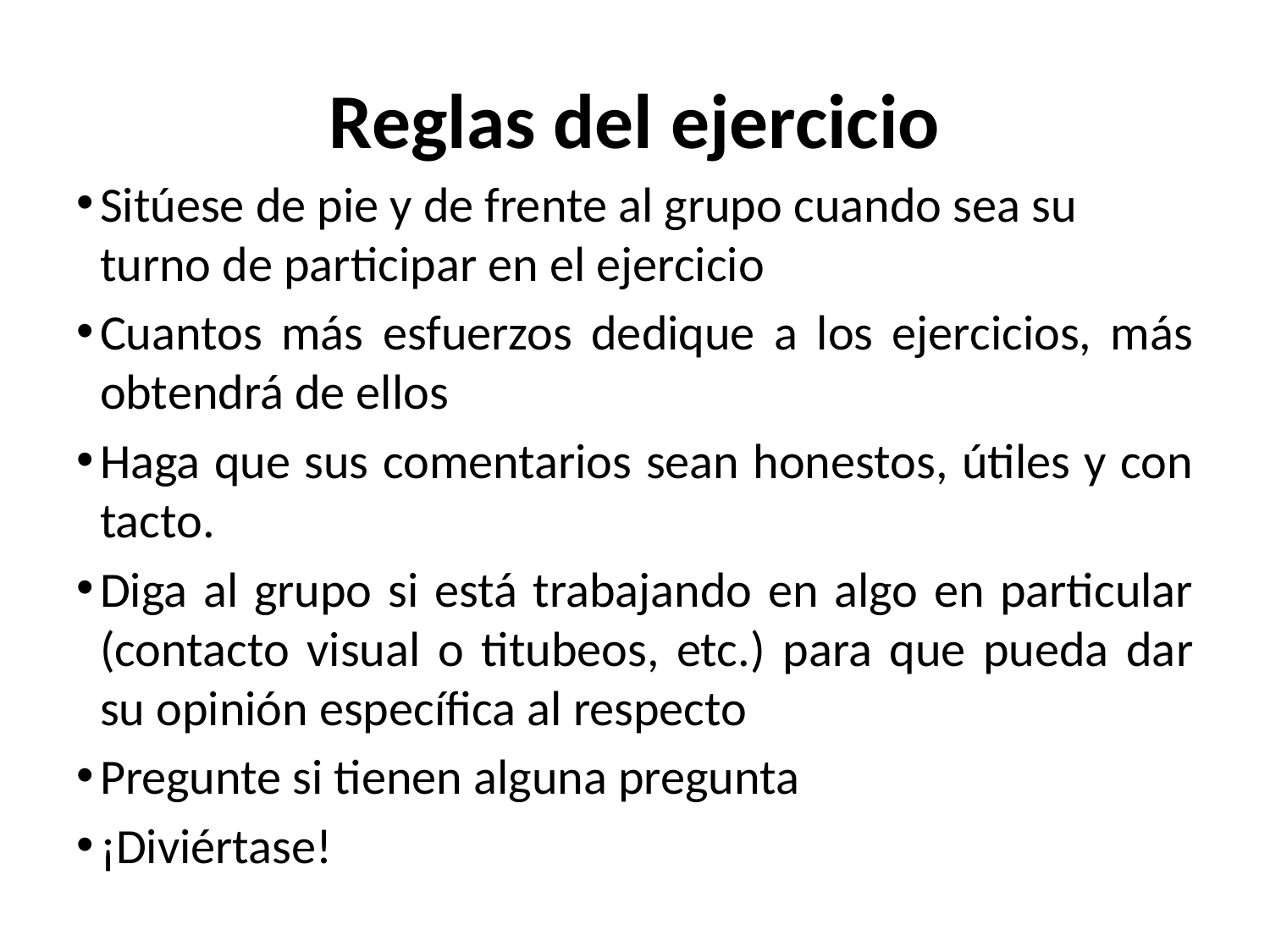

# Reglas del ejercicio
Sitúese de pie y de frente al grupo cuando sea su turno de participar en el ejercicio
Cuantos más esfuerzos dedique a los ejercicios, más obtendrá de ellos
Haga que sus comentarios sean honestos, útiles y con tacto.
Diga al grupo si está trabajando en algo en particular (contacto visual o titubeos, etc.) para que pueda dar su opinión específica al respecto
Pregunte si tienen alguna pregunta
¡Diviértase!